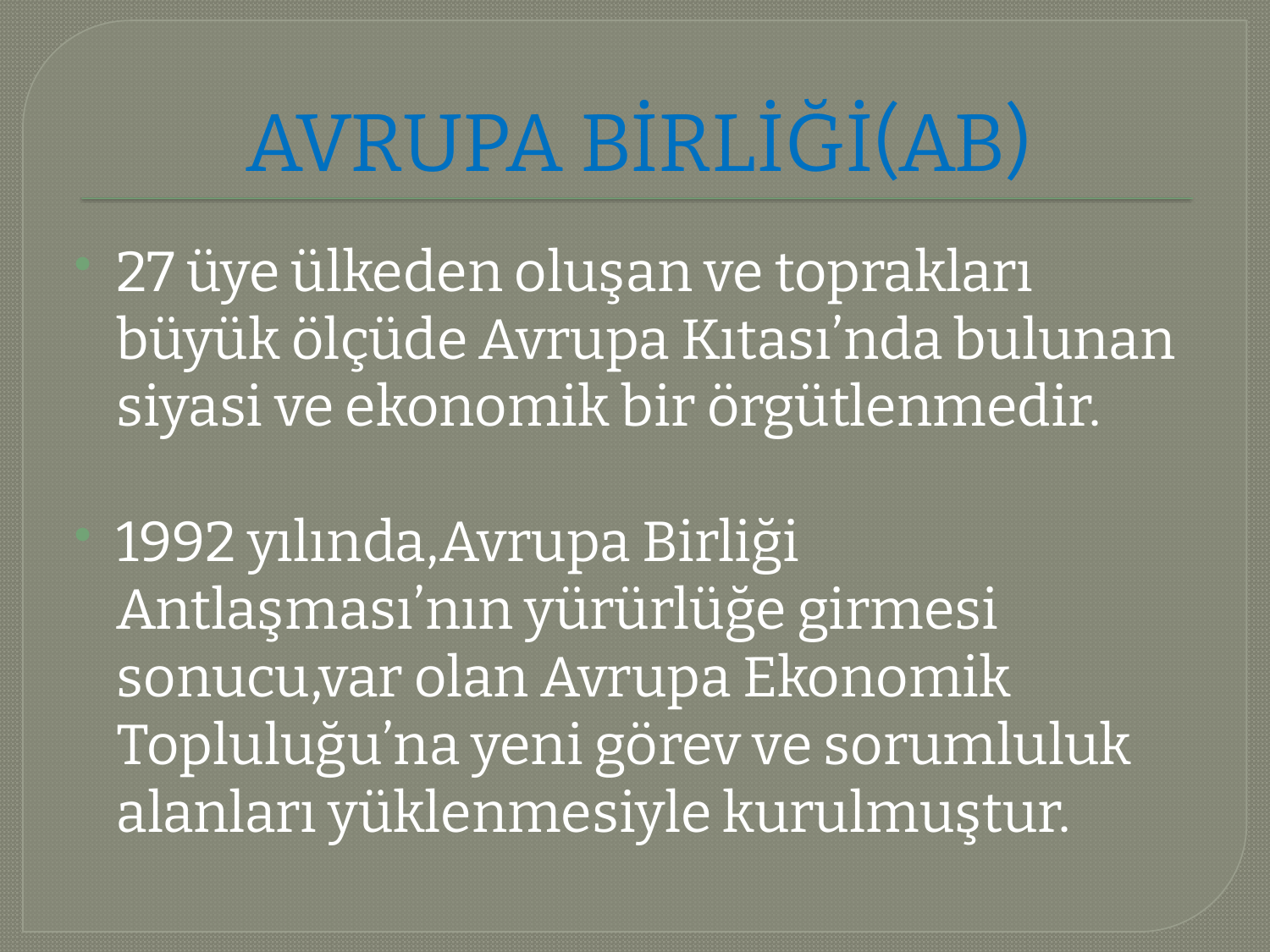

# AVRUPA BİRLİĞİ(AB)
27 üye ülkeden oluşan ve toprakları büyük ölçüde Avrupa Kıtası’nda bulunan siyasi ve ekonomik bir örgütlenmedir.

1992 yılında,Avrupa Birliği Antlaşması’nın yürürlüğe girmesi sonucu,var olan Avrupa Ekonomik Topluluğu’na yeni görev ve sorumluluk alanları yüklenmesiyle kurulmuştur.